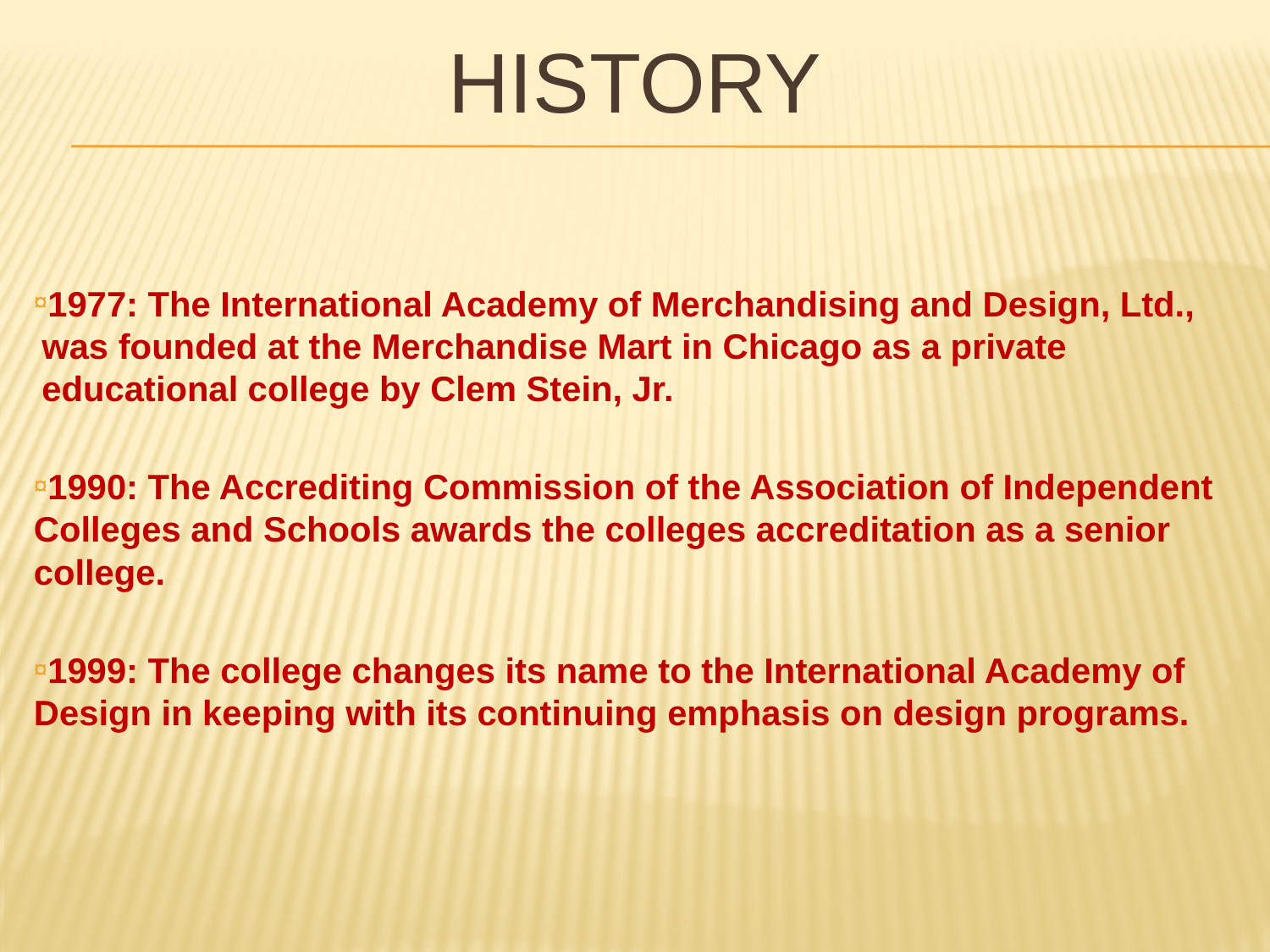

# History
1977: The International Academy of Merchandising and Design, Ltd., was founded at the Merchandise Mart in Chicago as a private educational college by Clem Stein, Jr.

1990: The Accrediting Commission of the Association of Independent Colleges and Schools awards the colleges accreditation as a senior college.

1999: The college changes its name to the International Academy of Design in keeping with its continuing emphasis on design programs.